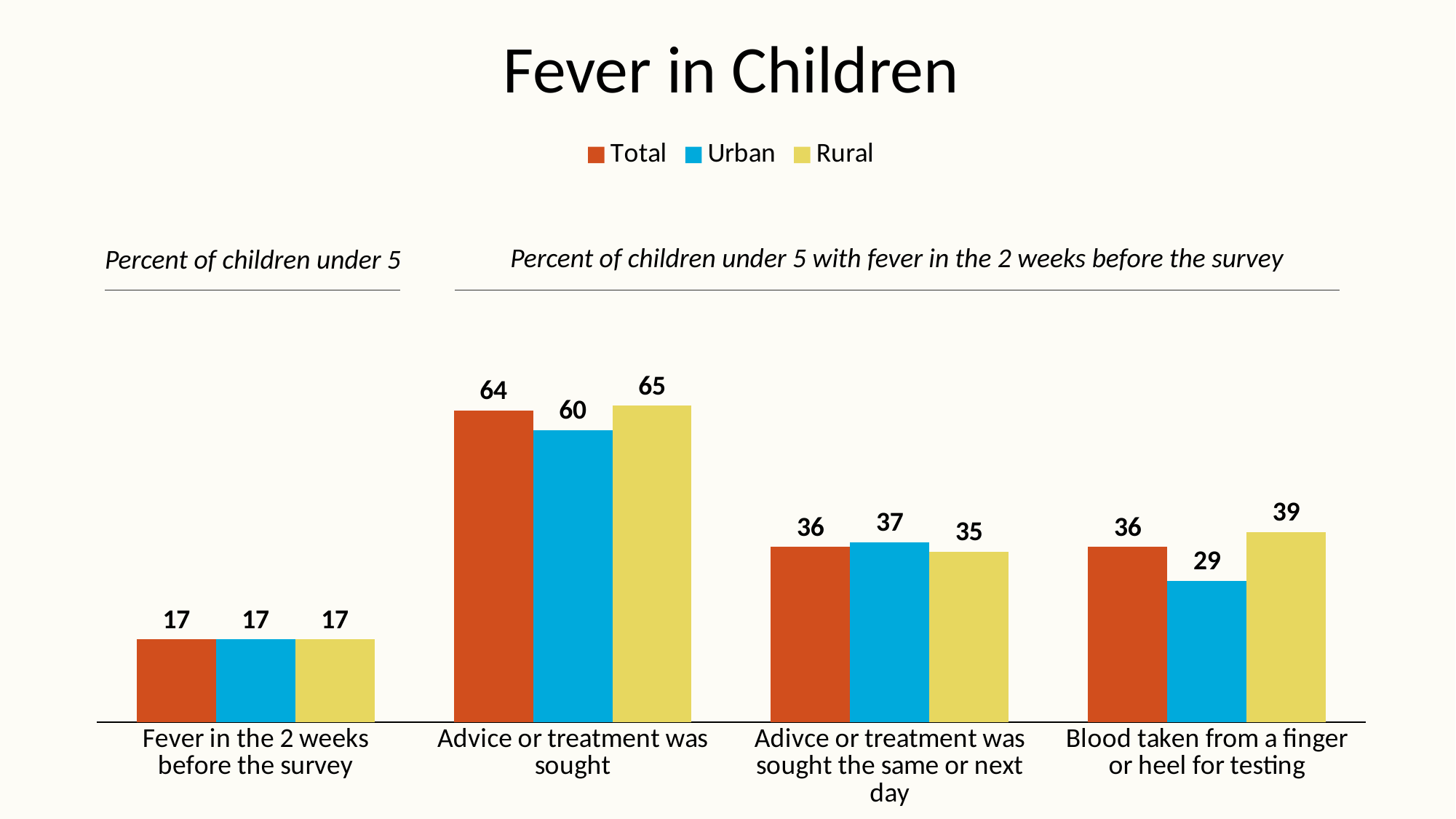

# Fever in Children

### Chart

| Category | Total | Urban | Rural |
|---|---|---|---|
| Fever in the 2 weeks before the survey | 17.0 | 17.0 | 17.0 |
| Advice or treatment was sought | 64.0 | 60.0 | 65.0 |
| Adivce or treatment was sought the same or next day | 36.0 | 37.0 | 35.0 |
| Blood taken from a finger or heel for testing | 36.0 | 29.0 | 39.0 |
Percent of children under 5 with fever in the 2 weeks before the survey
Percent of children under 5